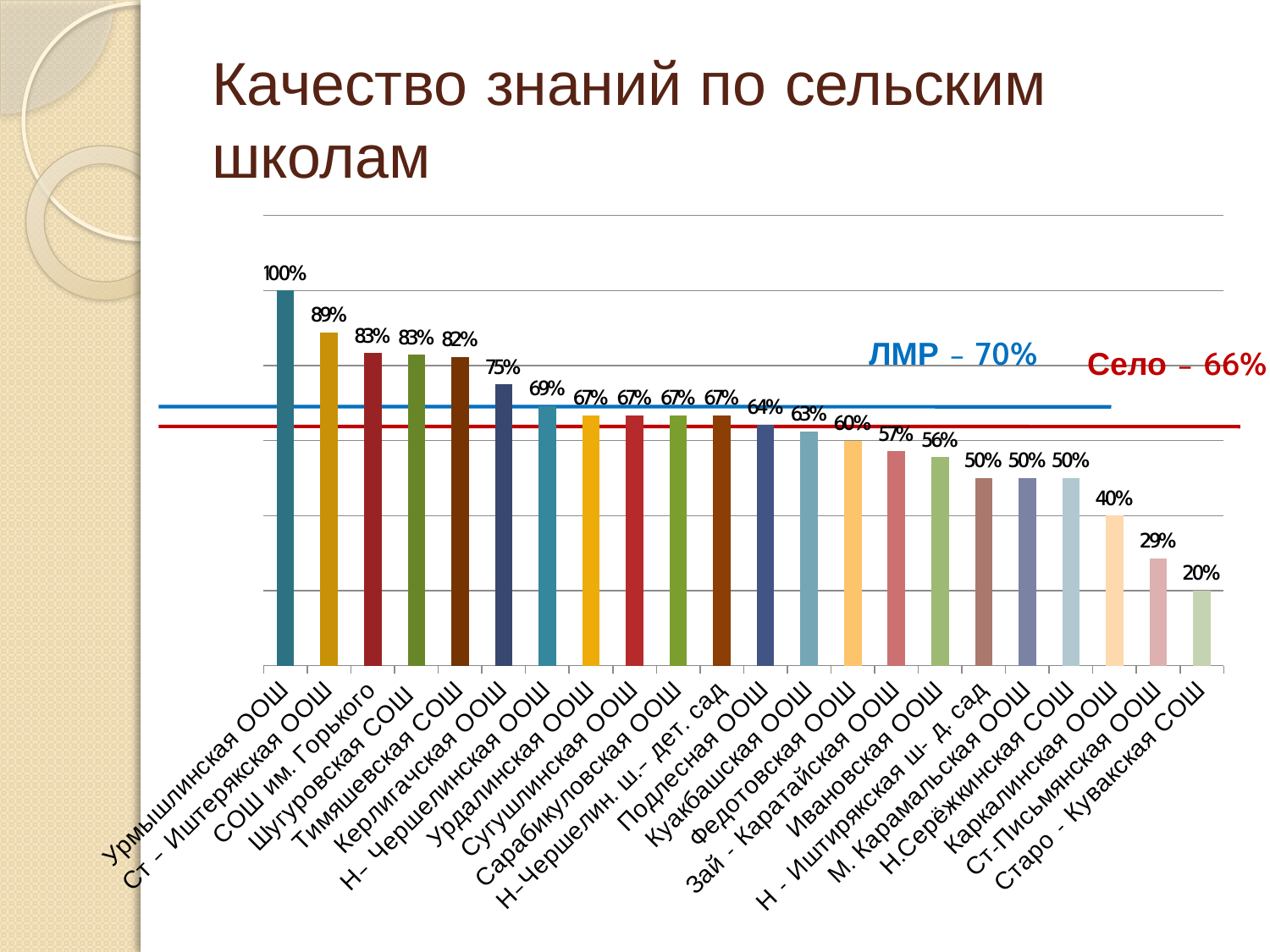

# Качество знаний по сельским школам

### Chart

| Category | Ряд 1 |
|---|---|
| Урмышлинская ООШ | 1.0 |
| Ст – Иштерякская ООШ | 0.8888888888888888 |
| СОШ им. Горького | 0.8333333333333337 |
| Шугуровская СОШ  | 0.8285714285714286 |
| Тимяшевская СОШ | 0.8235294117647058 |
| Керлигачская ООШ | 0.7500000000000004 |
| Н– Чершелинская ООШ | 0.6923076923076926 |
| Урдалинская ООШ | 0.6666666666666666 |
| Сугушлинская ООШ | 0.6666666666666666 |
| Сарабикуловская ООШ | 0.6666666666666666 |
| Н–Чершелин. ш.– дет. сад | 0.6666666666666666 |
| Подлесная ООШ | 0.6428571428571429 |
| Куакбашская ООШ | 0.6250000000000004 |
| Федотовская ООШ | 0.6000000000000004 |
| Зай - Каратайская ООШ | 0.571428571428572 |
| Ивановская ООШ | 0.5555555555555557 |
| Н - Иштирякская ш- д. сад | 0.5 |
| М. Карамальская ООШ | 0.5 |
| Н.Серёжкинская СОШ | 0.5 |
| Каркалинская ООШ | 0.4 |
| Ст-Письмянская ООШ | 0.285714285714286 |
| Старо - Кувакская СОШ | 0.2 |
ЛМР – 70%
Село – 66%